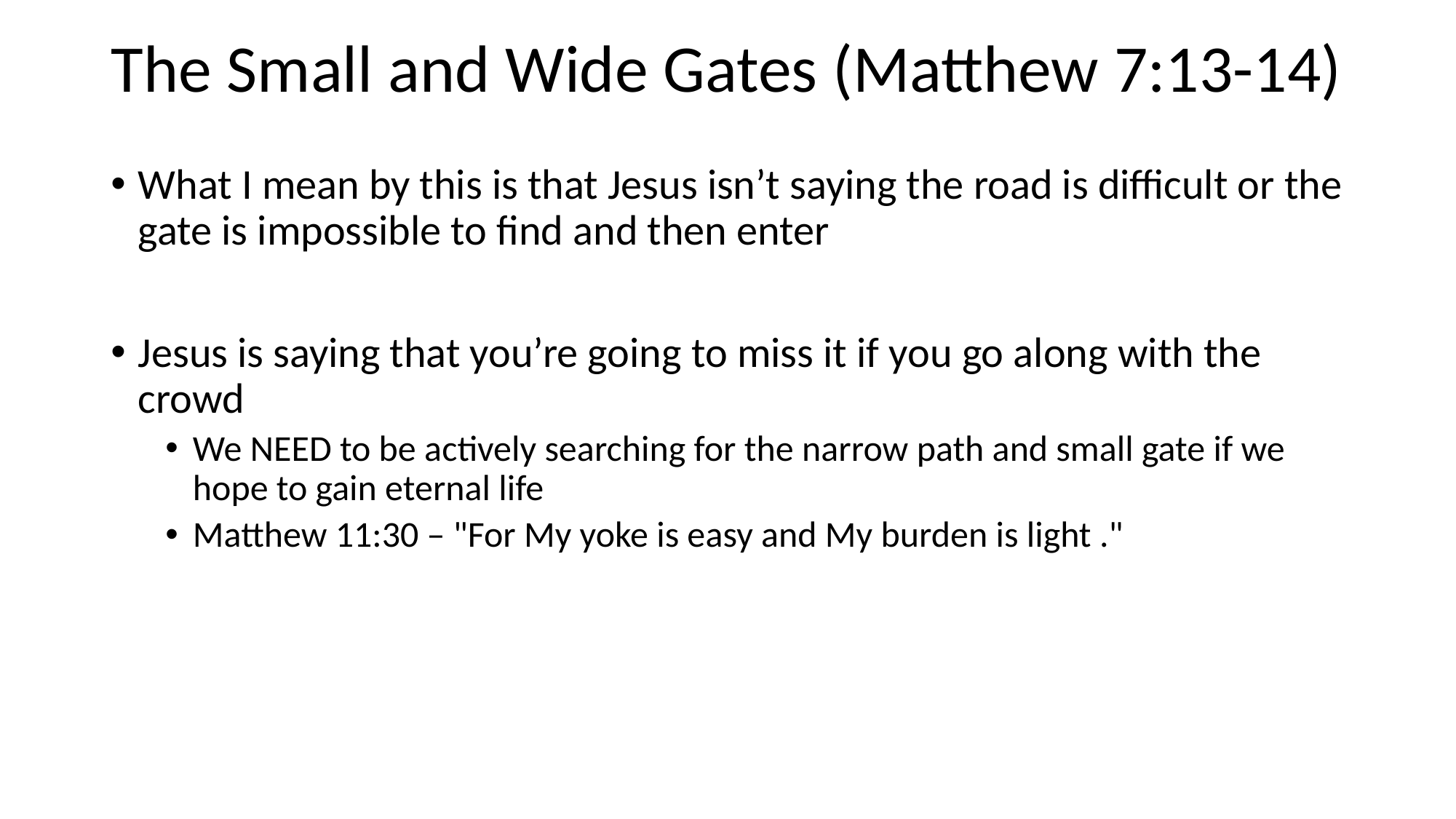

# The Small and Wide Gates (Matthew 7:13-14)

What I mean by this is that Jesus isn’t saying the road is difficult or the gate is impossible to find and then enter

Jesus is saying that you’re going to miss it if you go along with the crowd
We NEED to be actively searching for the narrow path and small gate if we hope to gain eternal life
Matthew 11:30 – "For My yoke is easy and My burden is light ."